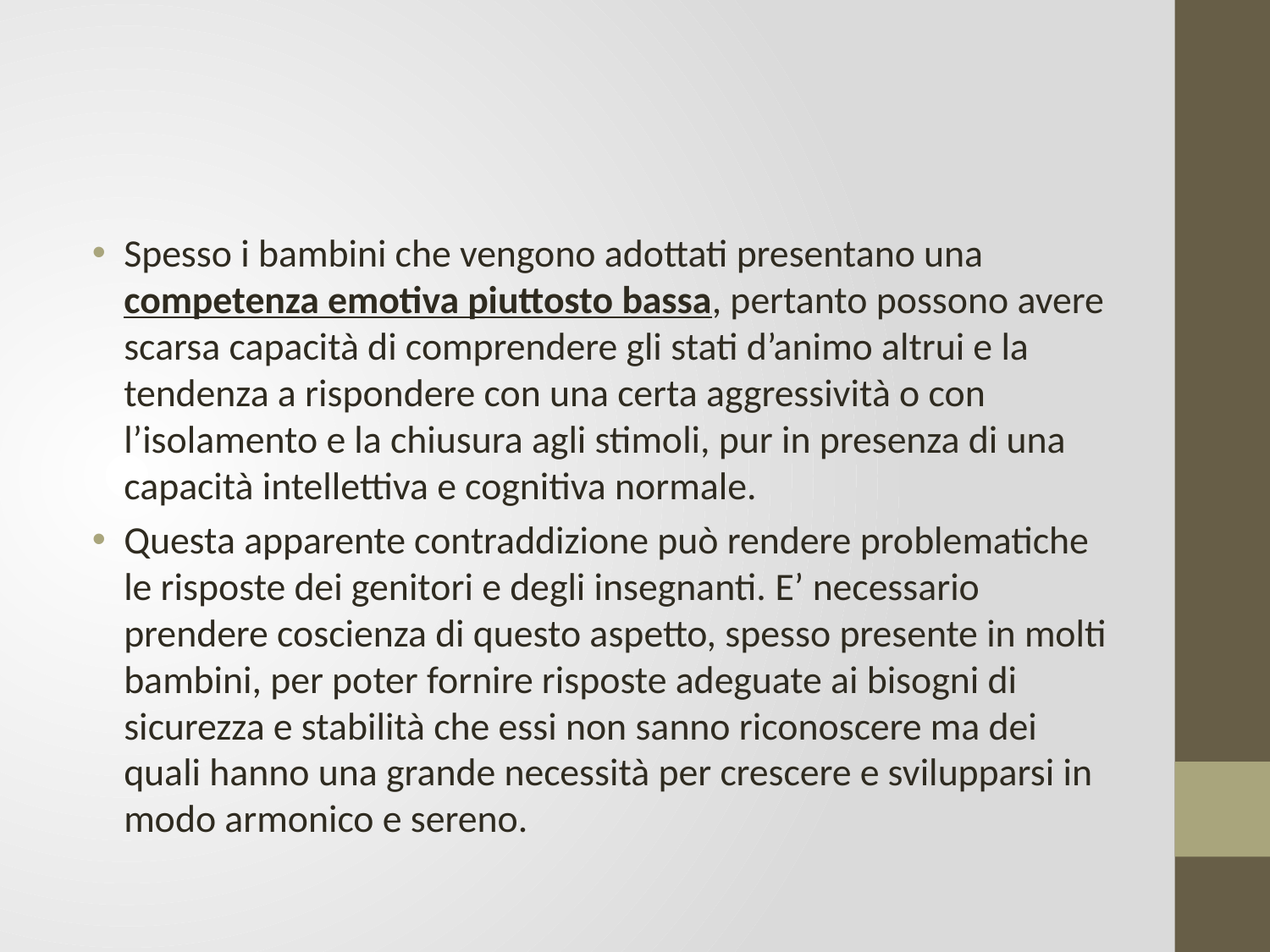

#
Spesso i bambini che vengono adottati presentano una competenza emotiva piuttosto bassa, pertanto possono avere scarsa capacità di comprendere gli stati d’animo altrui e la tendenza a rispondere con una certa aggressività o con l’isolamento e la chiusura agli stimoli, pur in presenza di una capacità intellettiva e cognitiva normale.
Questa apparente contraddizione può rendere problematiche le risposte dei genitori e degli insegnanti. E’ necessario prendere coscienza di questo aspetto, spesso presente in molti bambini, per poter fornire risposte adeguate ai bisogni di sicurezza e stabilità che essi non sanno riconoscere ma dei quali hanno una grande necessità per crescere e svilupparsi in modo armonico e sereno.